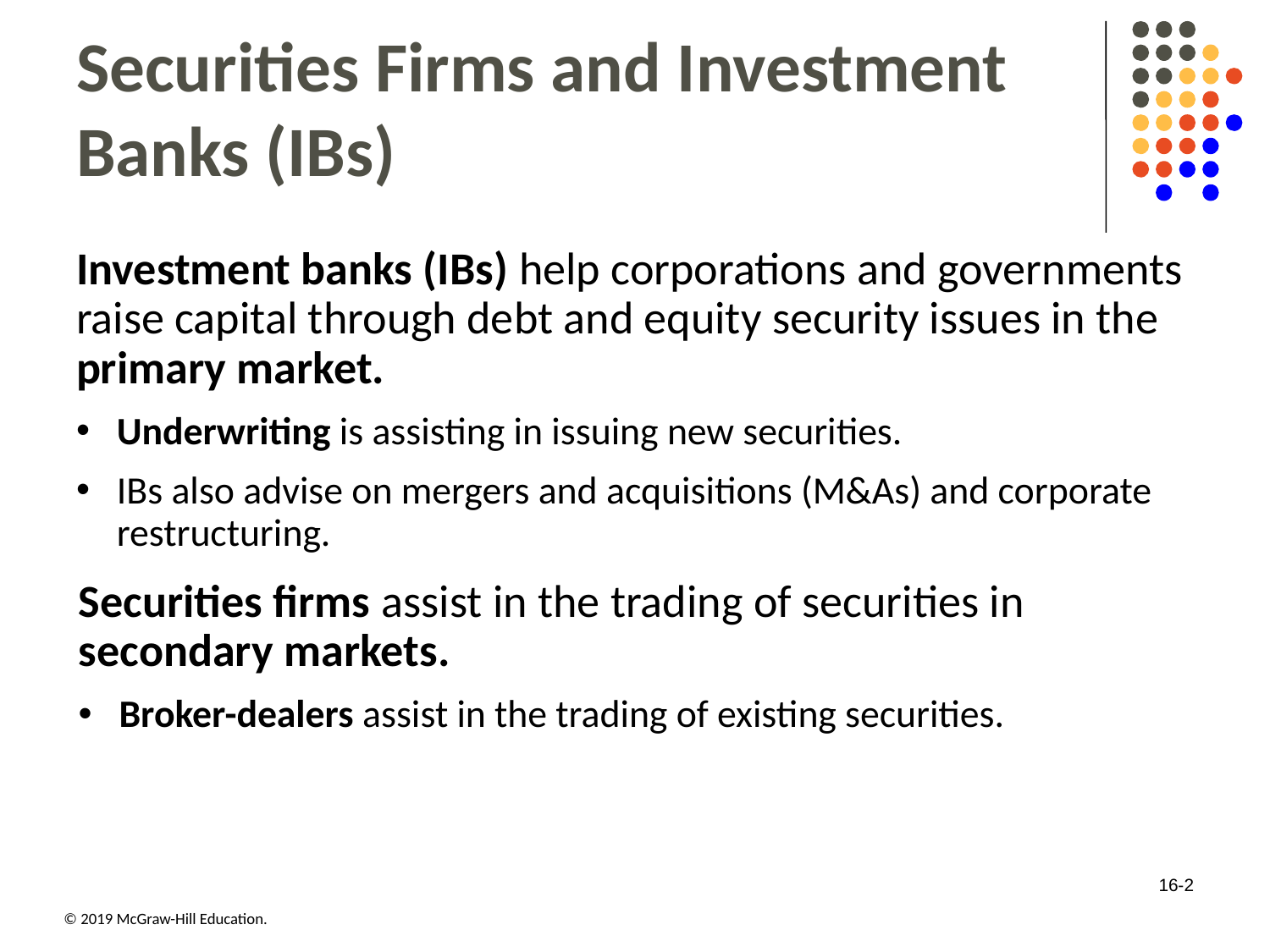

# Securities Firms and Investment Banks (IBs)
Investment banks (IBs) help corporations and governments raise capital through debt and equity security issues in the primary market.
Underwriting is assisting in issuing new securities.
IBs also advise on mergers and acquisitions (M&As) and corporate restructuring.
Securities firms assist in the trading of securities in secondary markets.
Broker-dealers assist in the trading of existing securities.
16-2